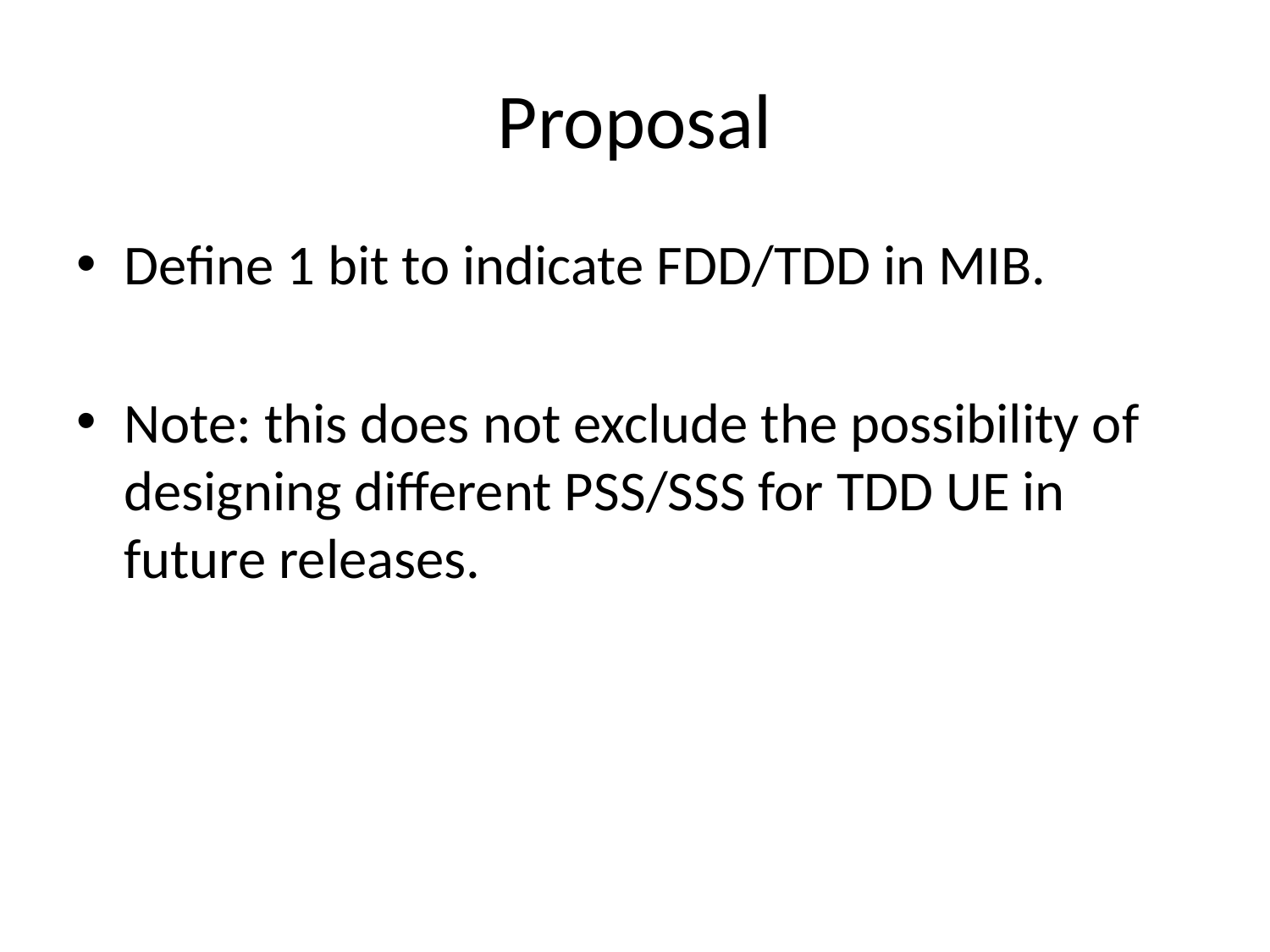

# Proposal
Define 1 bit to indicate FDD/TDD in MIB.

Note: this does not exclude the possibility of designing different PSS/SSS for TDD UE in future releases.